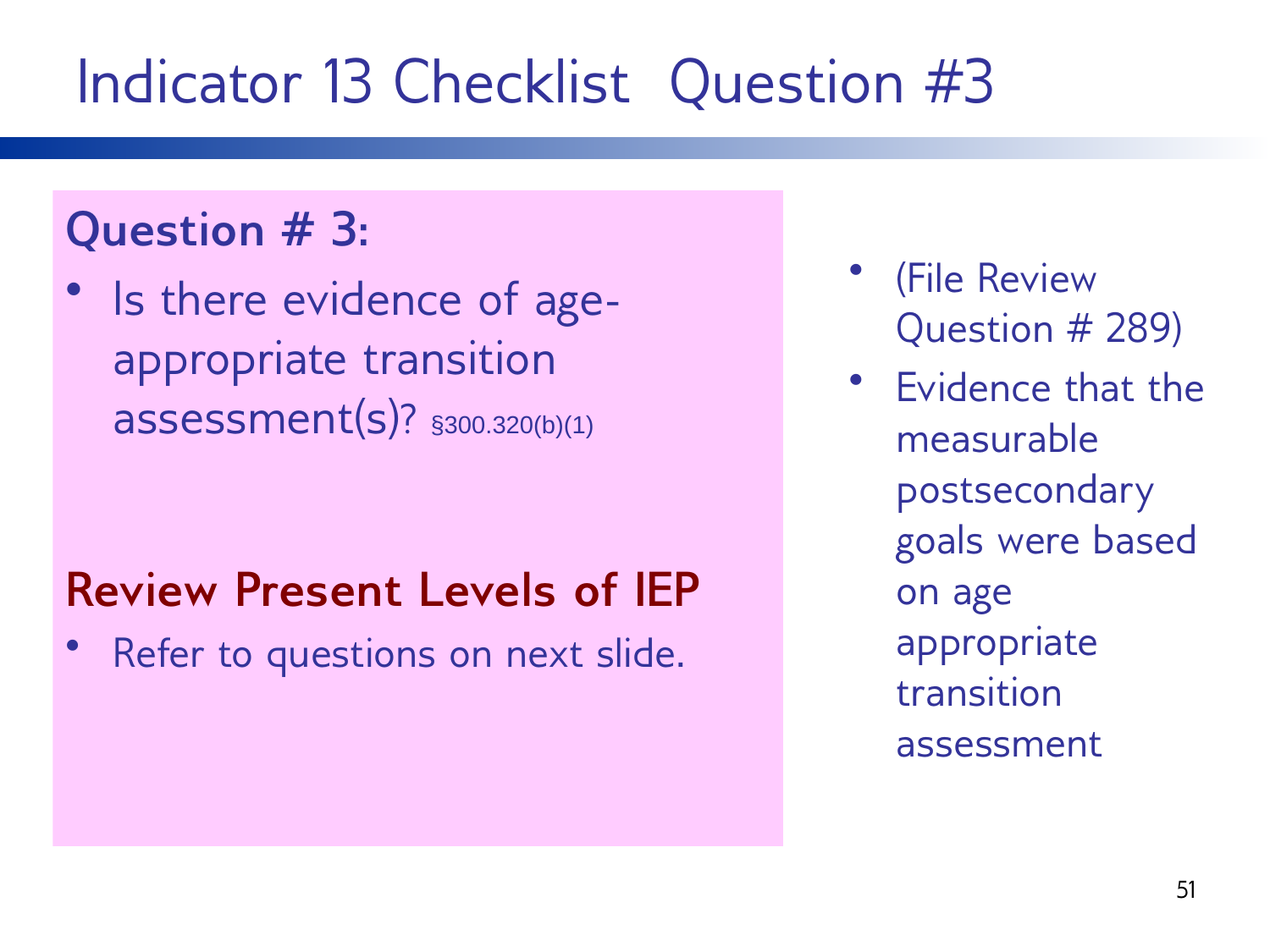

# Indicator 13 Checklist  Question #3
Question # 3:
Is there evidence of age-appropriate transition assessment(s)? §300.320(b)(1)

Review Present Levels of IEP
Refer to questions on next slide.
(File Review Question # 289)
Evidence that the measurable postsecondary goals were based on age appropriate transition assessment
51